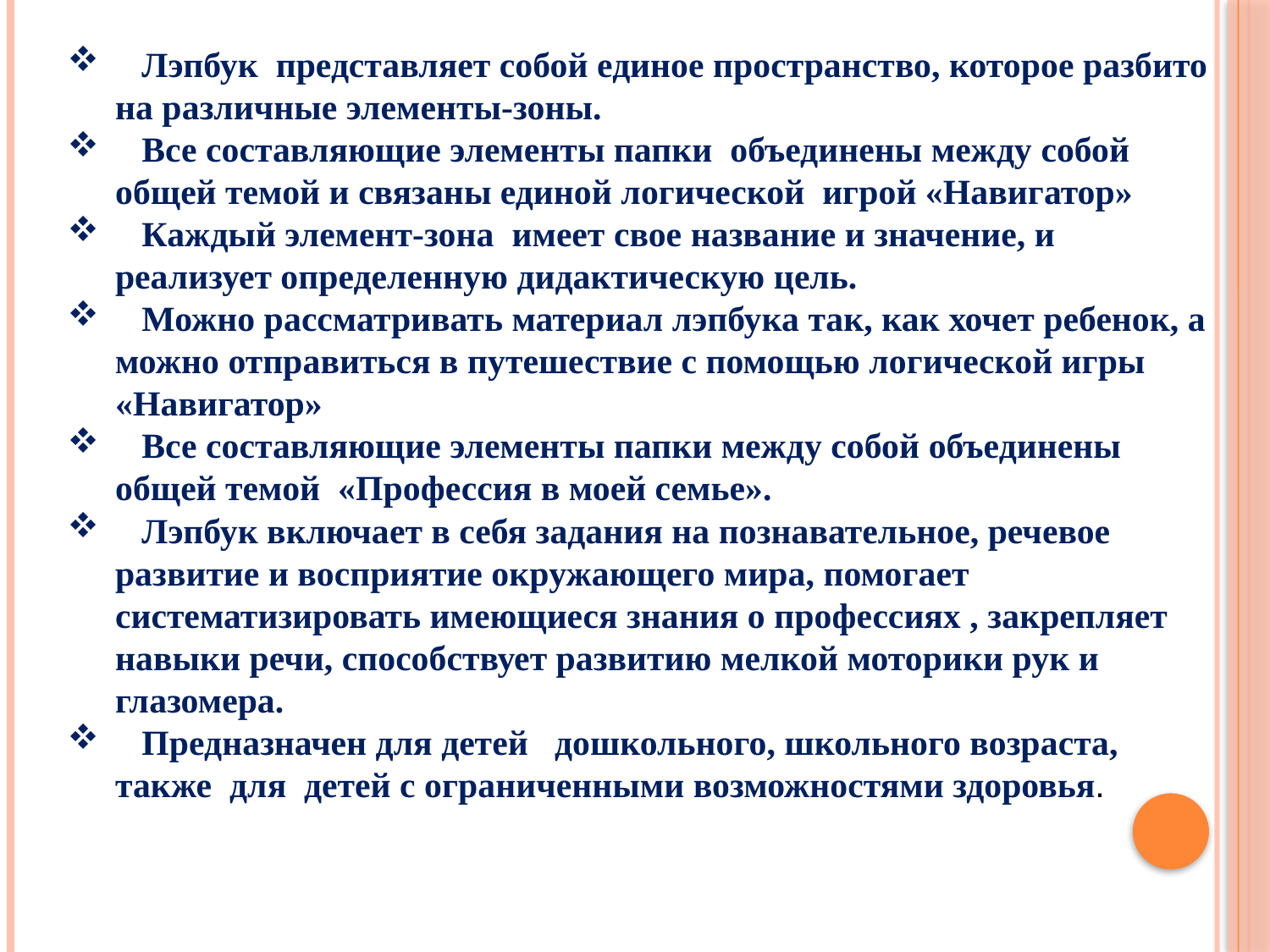

Лэпбук  представляет собой единое пространство, которое разбито на различные элементы-зоны.
   Все составляющие элементы папки  объединены между собой общей темой и связаны единой логической  игрой «Навигатор»
   Каждый элемент-зона  имеет свое название и значение, и реализует определенную дидактическую цель.
   Можно рассматривать материал лэпбука так, как хочет ребенок, а можно отправиться в путешествие с помощью логической игры «Навигатор»
   Все составляющие элементы папки между собой объединены общей темой  «Профессия в моей семье».
   Лэпбук включает в себя задания на познавательное, речевое развитие и восприятие окружающего мира, помогает систематизировать имеющиеся знания о профессиях , закрепляет навыки речи, способствует развитию мелкой моторики рук и глазомера.
   Предназначен для детей   дошкольного, школьного возраста, также  для  детей с ограниченными возможностями здоровья.